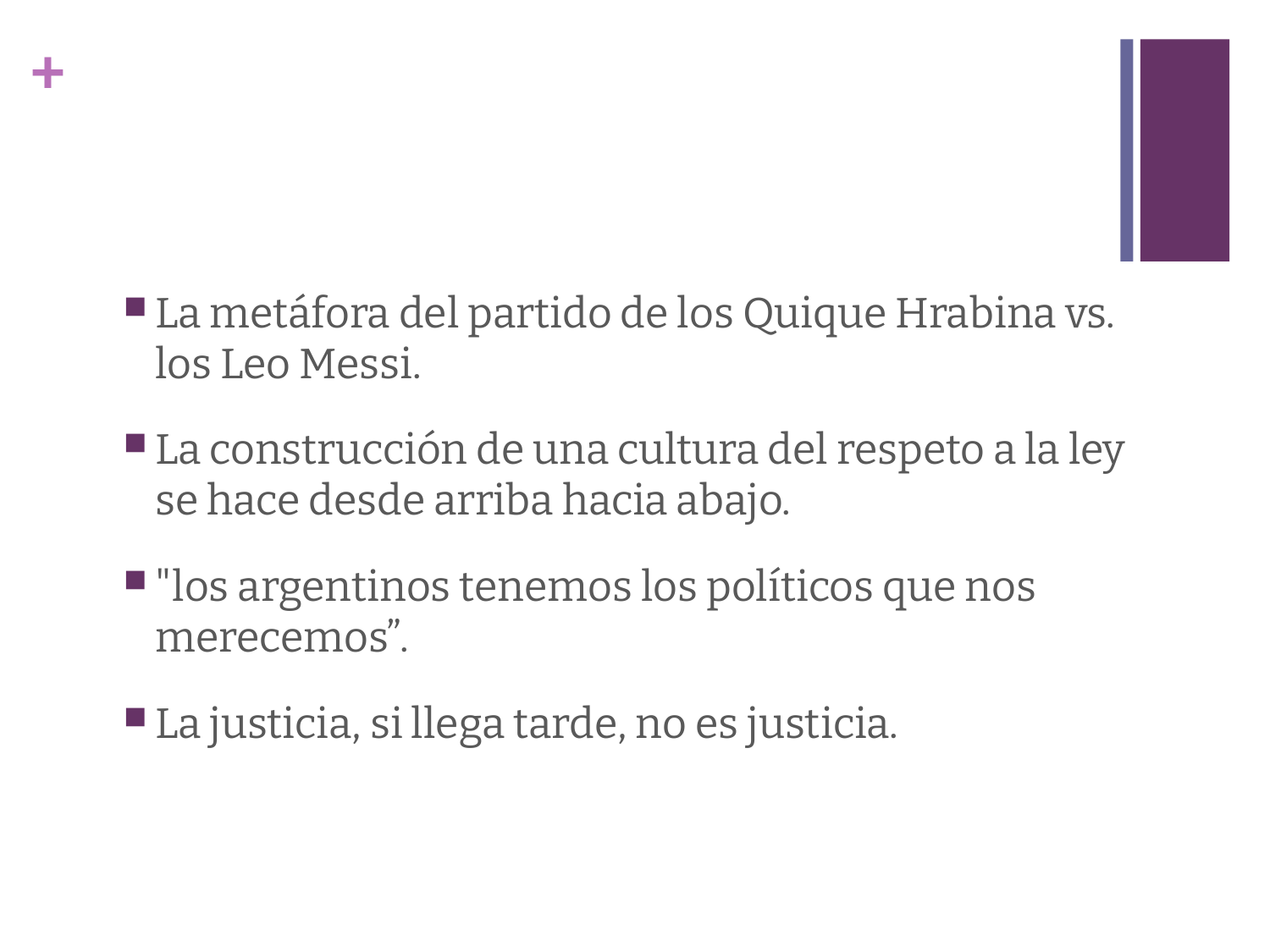

La metáfora del partido de los Quique Hrabina vs. los Leo Messi.
La construcción de una cultura del respeto a la ley se hace desde arriba hacia abajo.
"los argentinos tenemos los políticos que nos merecemos”.
La justicia, si llega tarde, no es justicia.